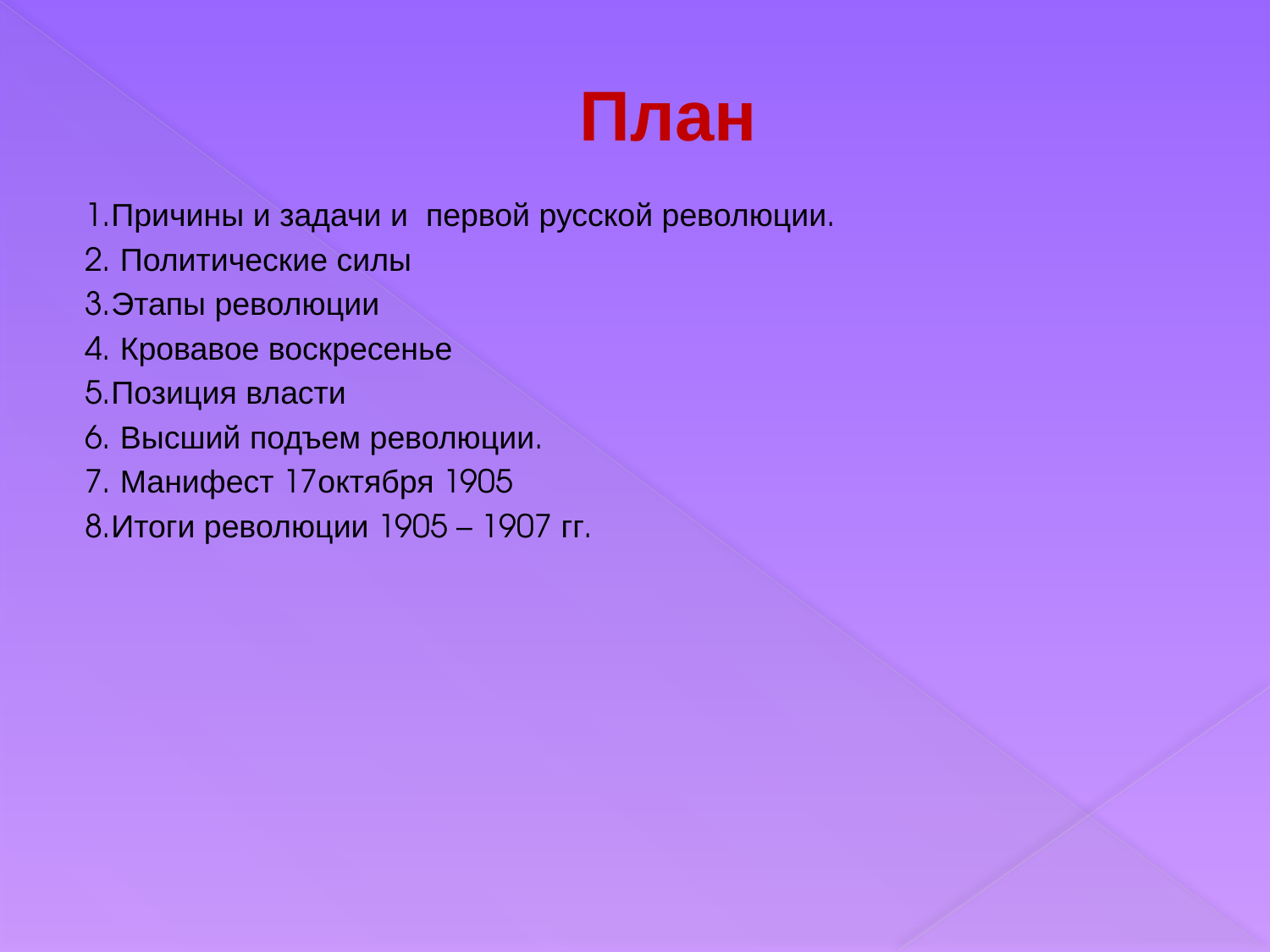

# План
1.Причины и задачи и  первой русской революции.
2. Политические силы
3.Этапы революции
4. Кровавое воскресенье
5.Позиция власти
6. Высший подъем революции.
7. Манифест 17октября 1905
8.Итоги революции 1905 – 1907 гг.